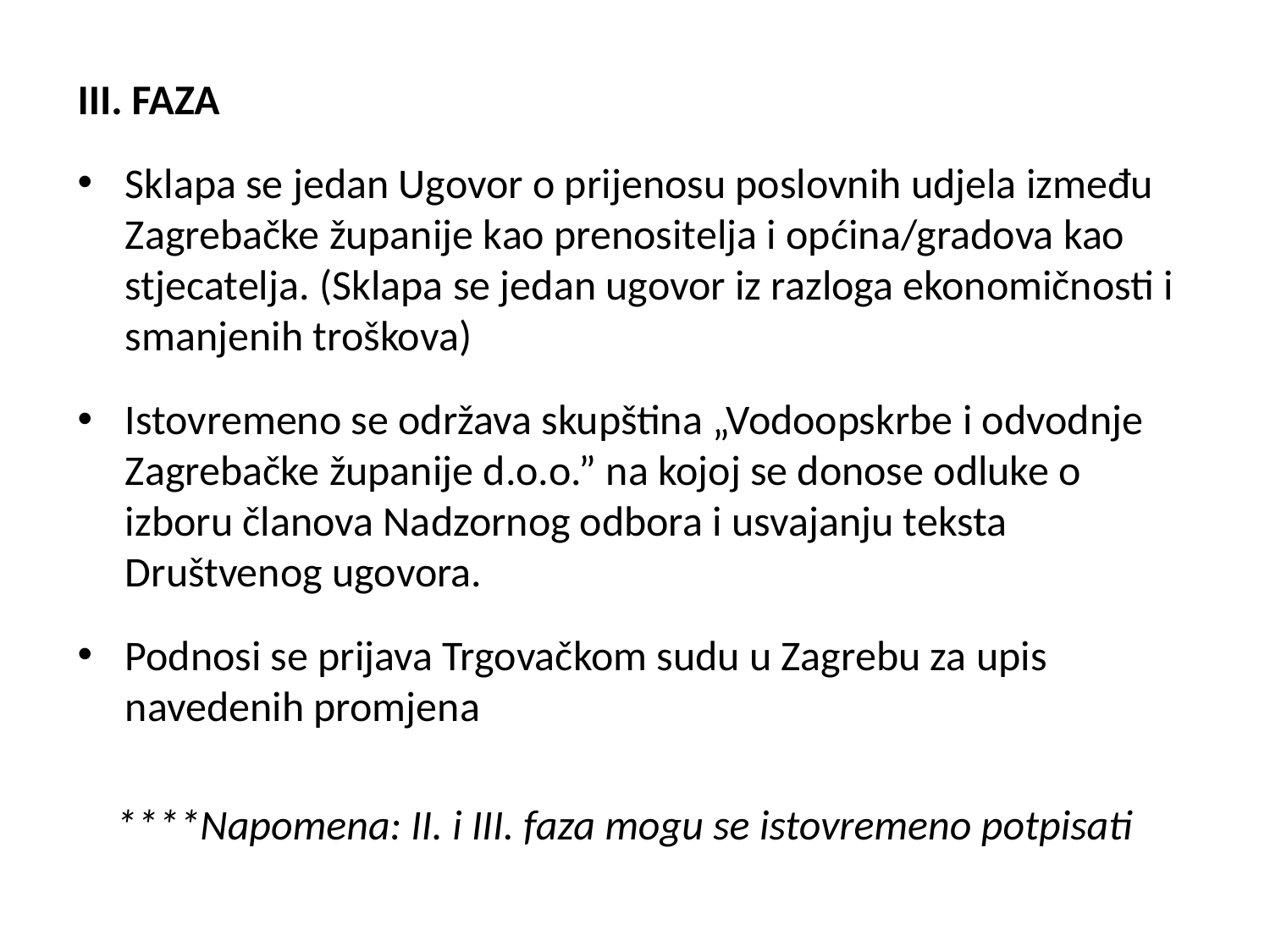

III. FAZA

Sklapa se jedan Ugovor o prijenosu poslovnih udjela između Zagrebačke županije kao prenositelja i općina/gradova kao stjecatelja. (Sklapa se jedan ugovor iz razloga ekonomičnosti i smanjenih troškova)

Istovremeno se održava skupština „Vodoopskrbe i odvodnje Zagrebačke županije d.o.o.” na kojoj se donose odluke o izboru članova Nadzornog odbora i usvajanju teksta Društvenog ugovora.

Podnosi se prijava Trgovačkom sudu u Zagrebu za upis navedenih promjena

    ****Napomena: II. i III. faza mogu se istovremeno potpisati